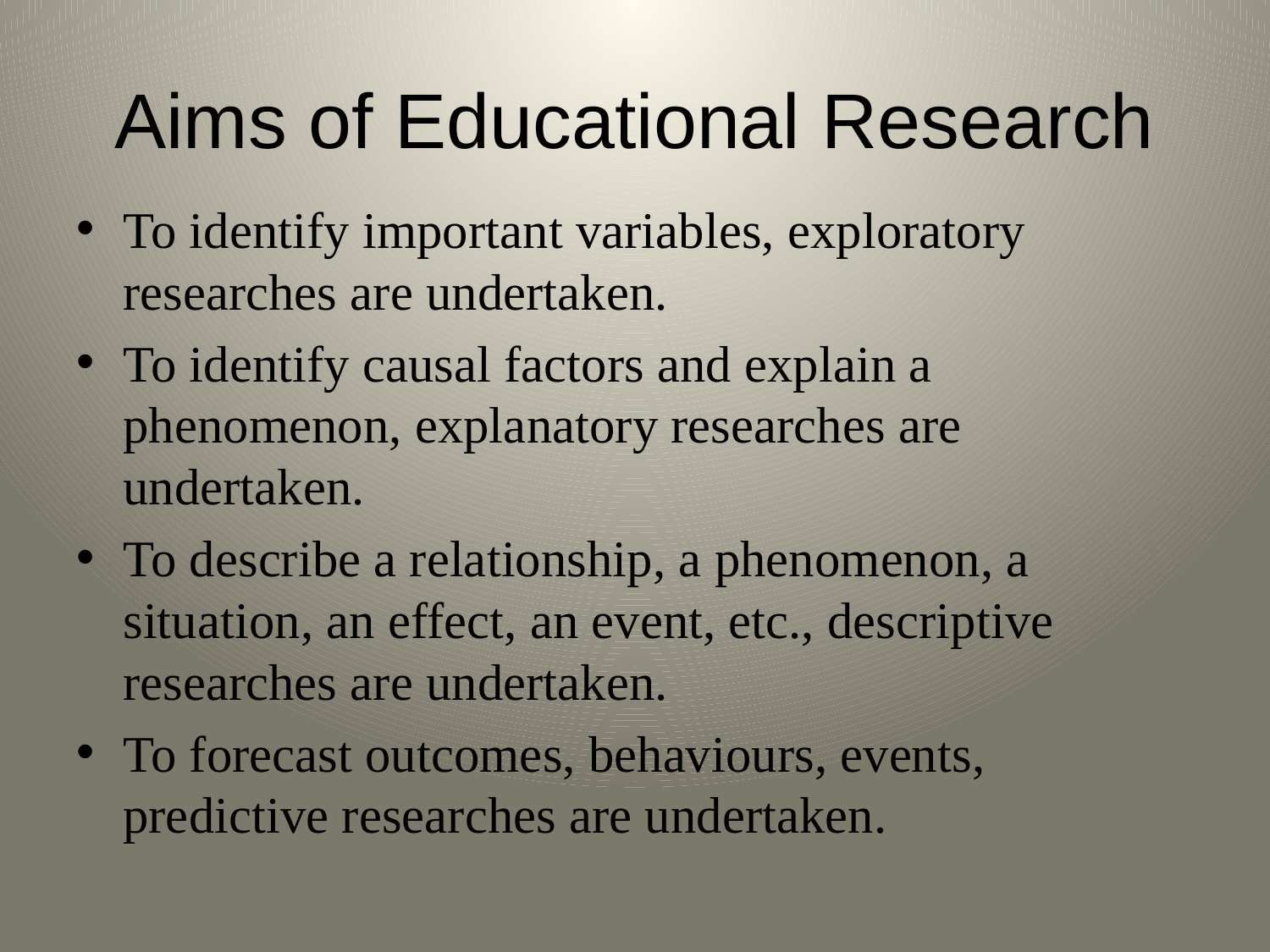

# Aims of Educational Research
To identify important variables, exploratory researches are undertaken.
To identify causal factors and explain a phenomenon, explanatory researches are undertaken.
To describe a relationship, a phenomenon, a situation, an effect, an event, etc., descriptive researches are undertaken.
To forecast outcomes, behaviours, events, predictive researches are undertaken.